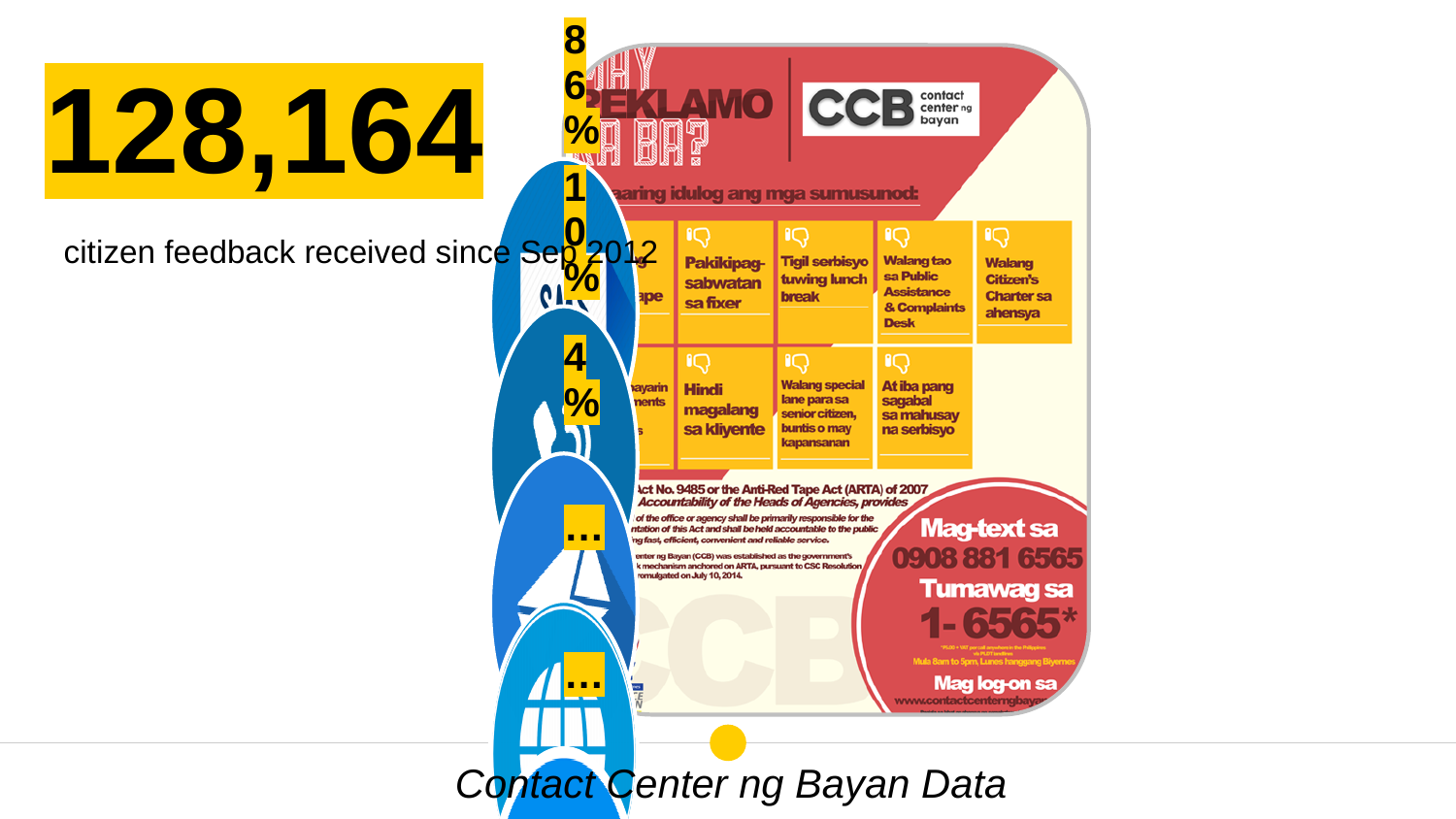

86%
4%
…
…
128,164
citizen feedback received since Sep 2012
Contact Center ng Bayan Data